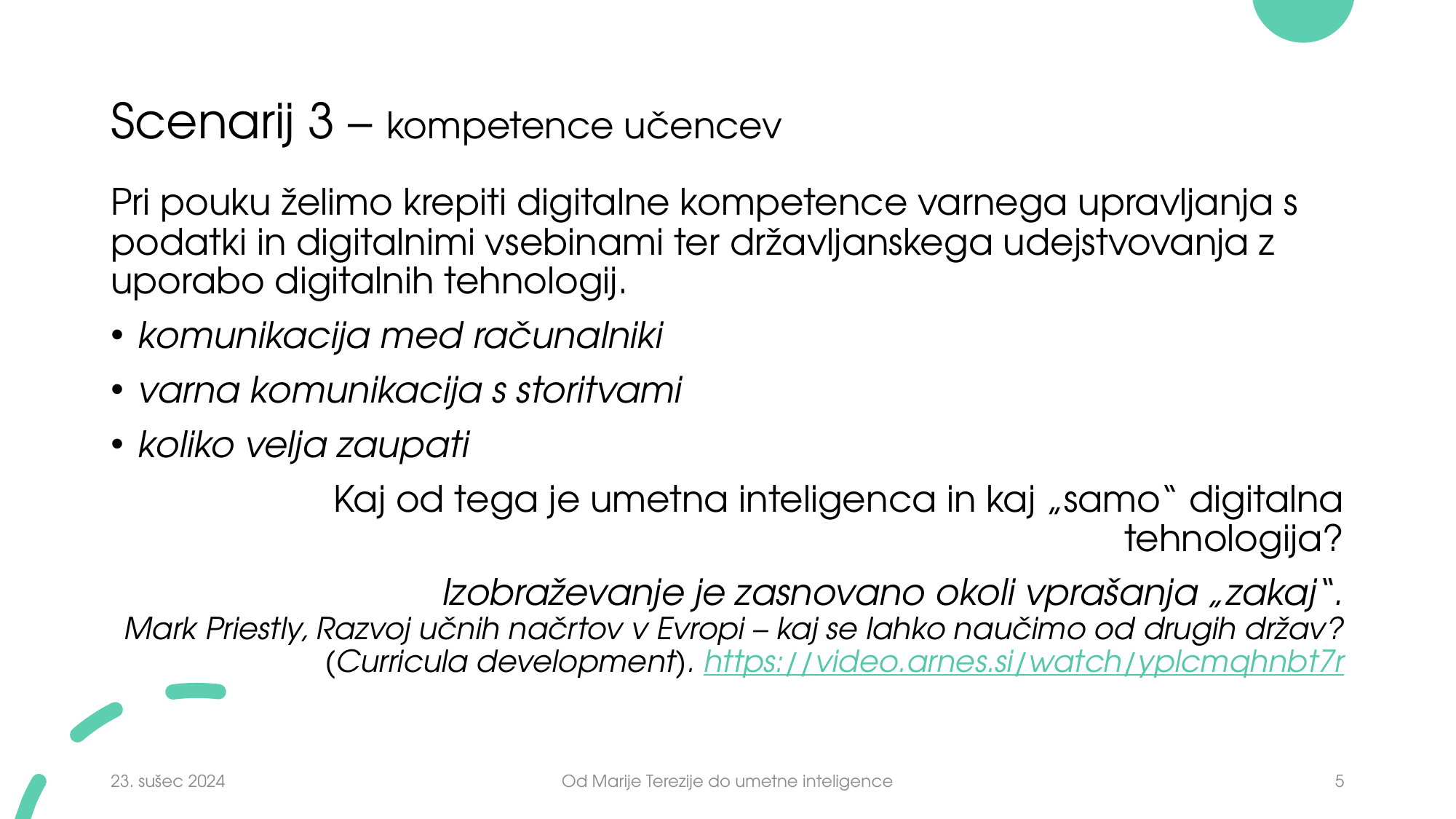

# Scenarij 3 – kompetence učencev
Pri pouku želimo krepiti digitalne kompetence varnega upravljanja s podatki in digitalnimi vsebinami ter državljanskega udejstvovanja z uporabo digitalnih tehnologij.
komunikacija med računalniki
varna komunikacija s storitvami
koliko velja zaupati
Kaj od tega je umetna inteligenca in kaj „samo“ digitalna tehnologija?
Izobraževanje je zasnovano okoli vprašanja „zakaj“.
Mark Priestly, Razvoj učnih načrtov v Evropi – kaj se lahko naučimo od drugih držav? (Curricula development). https://video.arnes.si/watch/yplcmqhnbt7r
23. sušec 2024
Od Marije Terezije do umetne inteligence
5